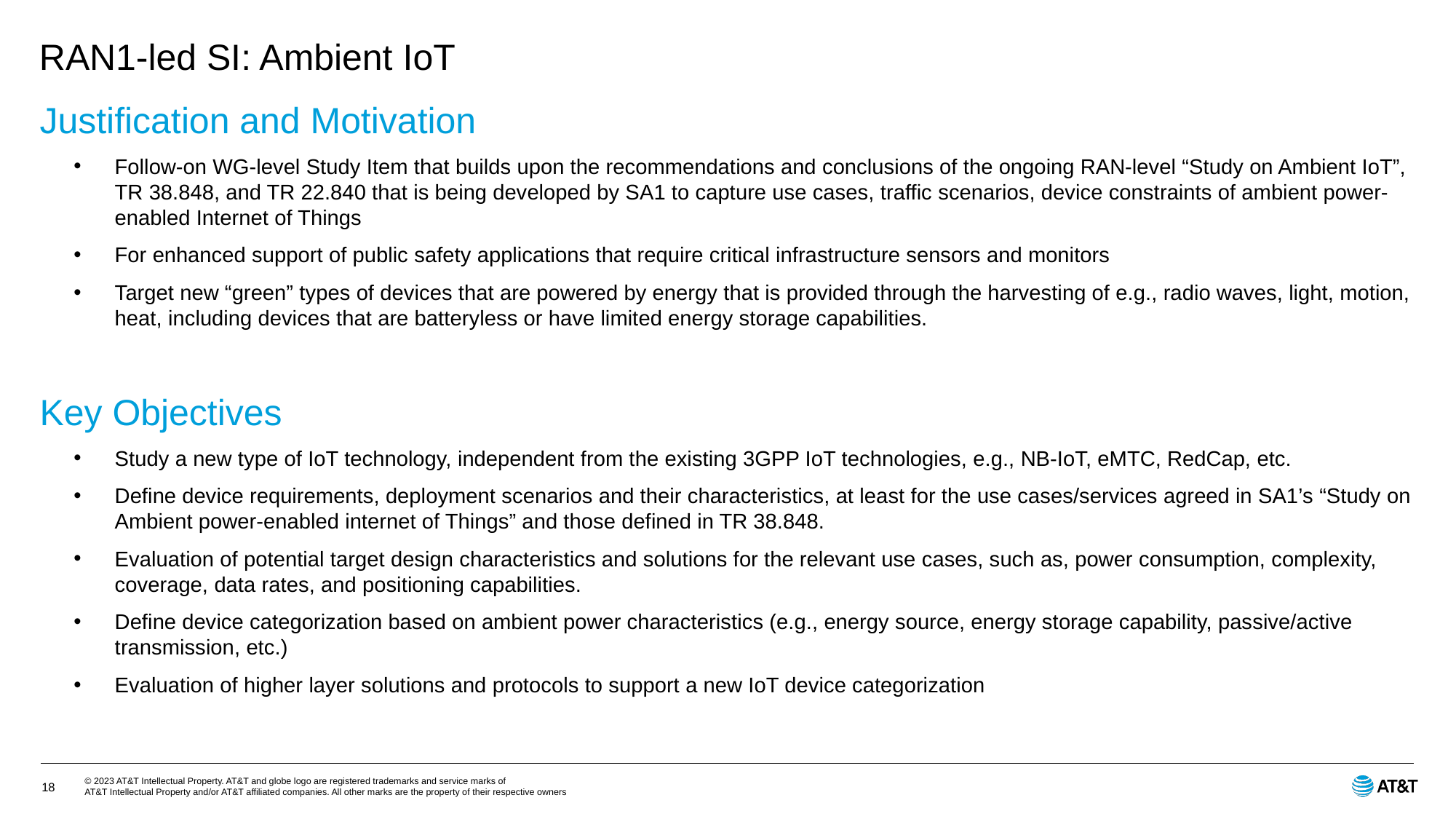

# RAN1-led SI: Ambient IoT
Justification and Motivation
Follow-on WG-level Study Item that builds upon the recommendations and conclusions of the ongoing RAN-level “Study on Ambient IoT”, TR 38.848, and TR 22.840 that is being developed by SA1 to capture use cases, traffic scenarios, device constraints of ambient power-enabled Internet of Things
For enhanced support of public safety applications that require critical infrastructure sensors and monitors
Target new “green” types of devices that are powered by energy that is provided through the harvesting of e.g., radio waves, light, motion, heat, including devices that are batteryless or have limited energy storage capabilities.

Key Objectives
Study a new type of IoT technology, independent from the existing 3GPP IoT technologies, e.g., NB-IoT, eMTC, RedCap, etc.
Define device requirements, deployment scenarios and their characteristics, at least for the use cases/services agreed in SA1’s “Study on Ambient power-enabled internet of Things” and those defined in TR 38.848.
Evaluation of potential target design characteristics and solutions for the relevant use cases, such as, power consumption, complexity, coverage, data rates, and positioning capabilities.
Define device categorization based on ambient power characteristics (e.g., energy source, energy storage capability, passive/active transmission, etc.)
Evaluation of higher layer solutions and protocols to support a new IoT device categorization

18
© 2023 AT&T Intellectual Property. AT&T and globe logo are registered trademarks and service marks of
AT&T Intellectual Property and/or AT&T affiliated companies. All other marks are the property of their respective owners